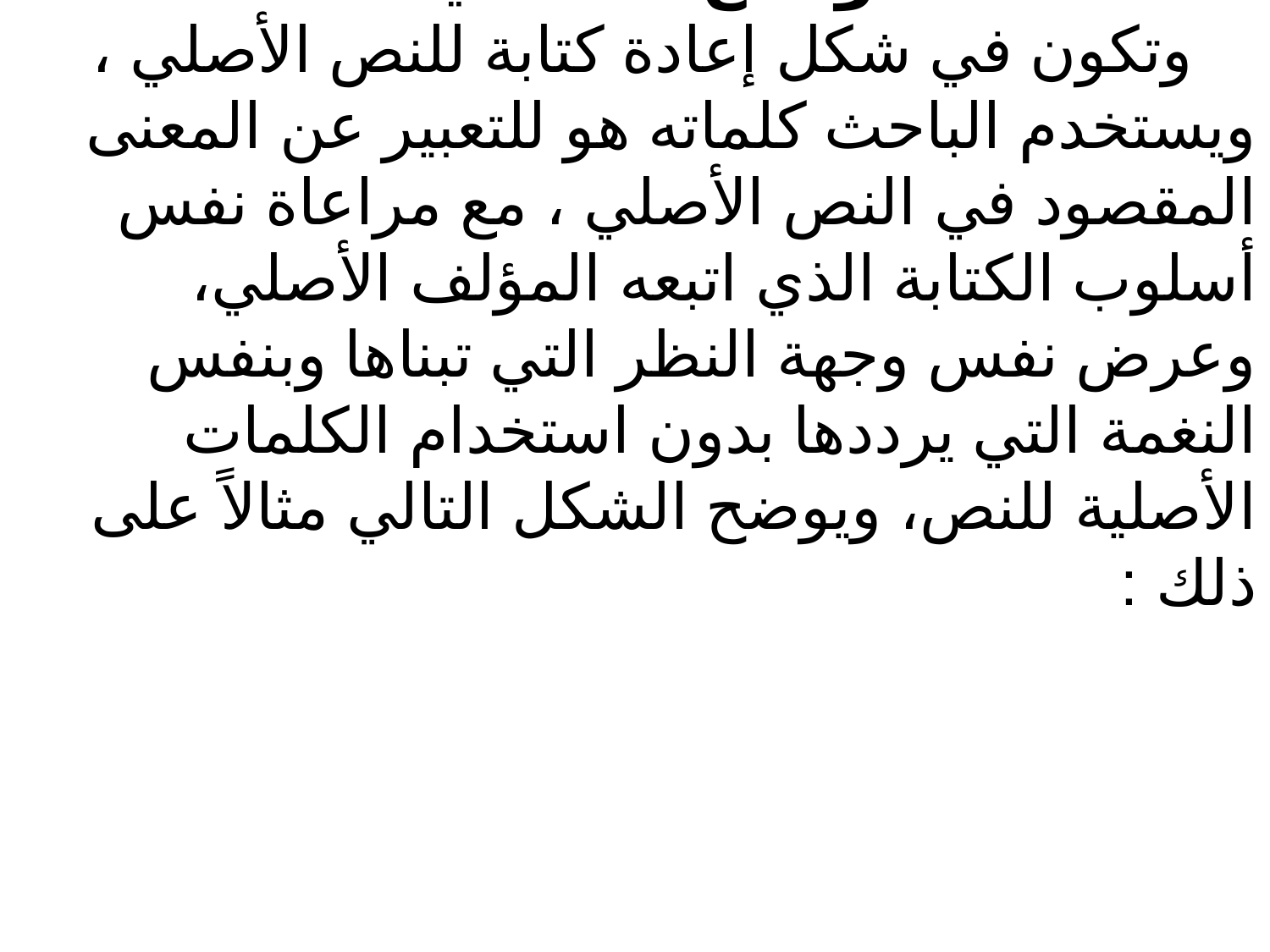

أ- خلاصة الوقائع الأساسية :
وتكون في شكل إعادة كتابة للنص الأصلي ، ويستخدم الباحث كلماته هو للتعبير عن المعنى المقصود في النص الأصلي ، مع مراعاة نفس أسلوب الكتابة الذي اتبعه المؤلف الأصلي، وعرض نفس وجهة النظر التي تبناها وبنفس النغمة التي يرددها بدون استخدام الكلمات الأصلية للنص، ويوضح الشكل التالي مثالاً على ذلك :